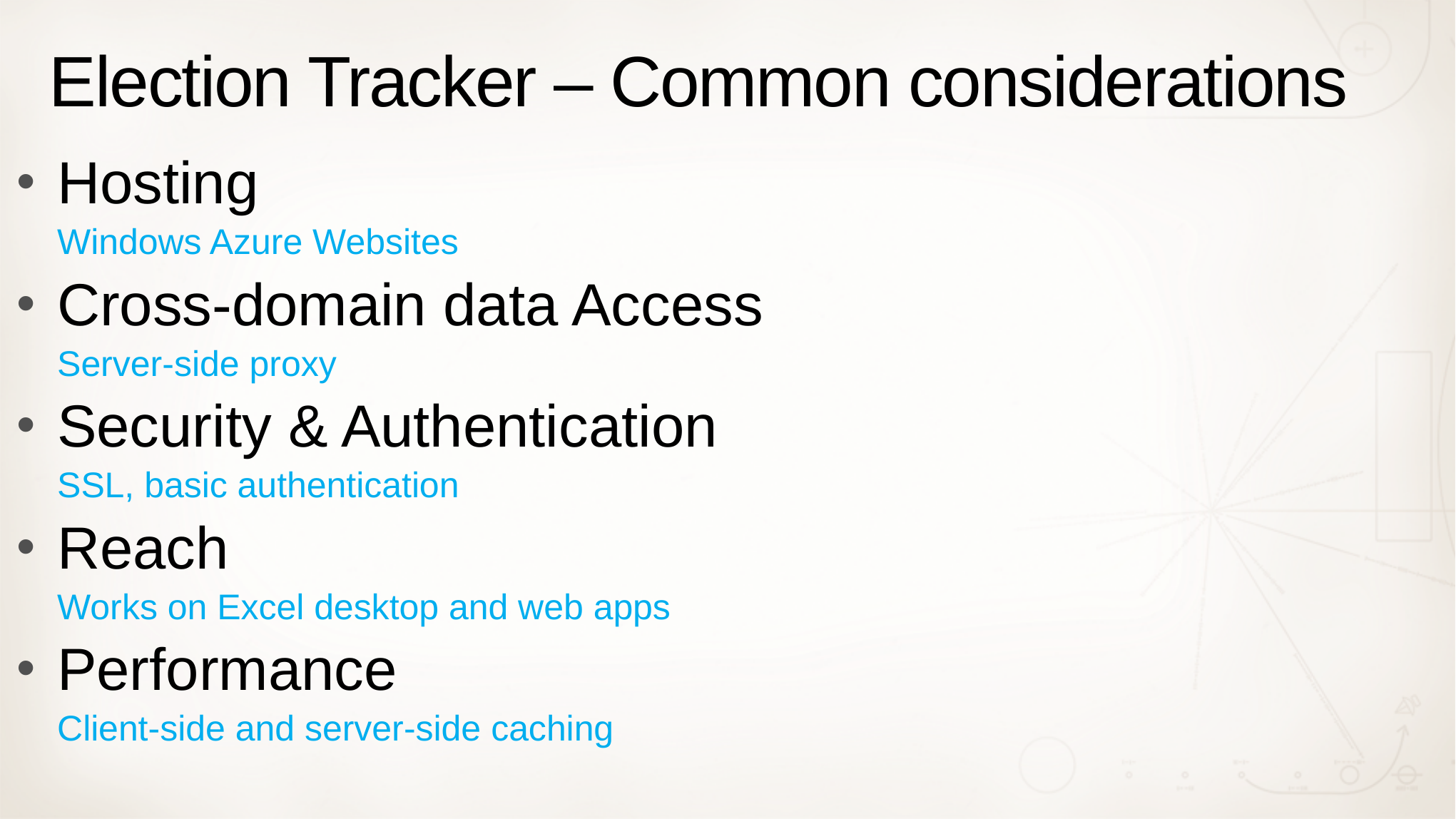

# Election Tracker – Common considerations
Hosting
Windows Azure Websites
Cross-domain data Access
Server-side proxy
Security & Authentication
SSL, basic authentication
Reach
Works on Excel desktop and web apps
Performance
Client-side and server-side caching